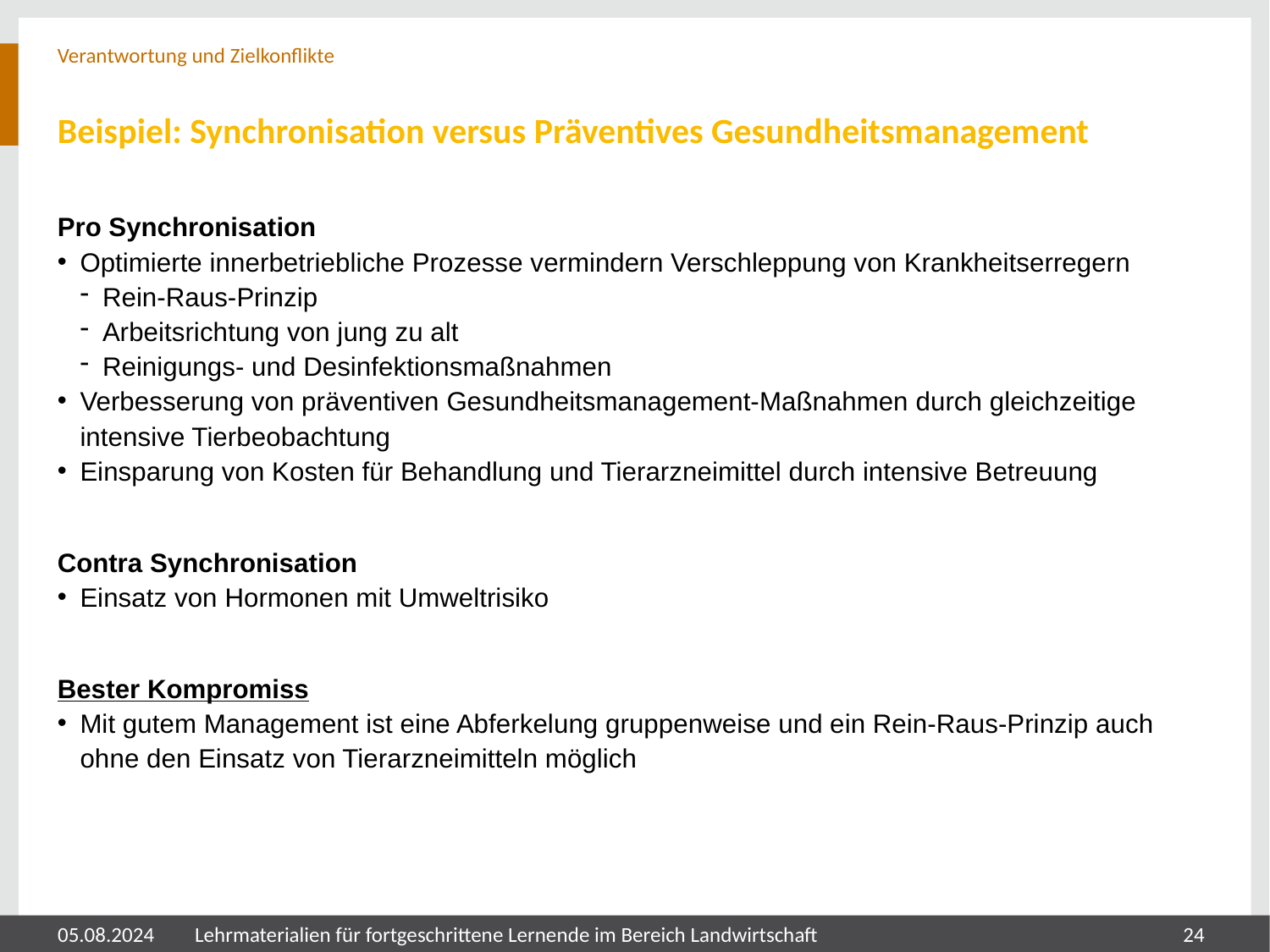

Verantwortung und Zielkonflikte
# Beispiel: Synchronisation versus Präventives Gesundheitsmanagement
Pro Synchronisation
Optimierte innerbetriebliche Prozesse vermindern Verschleppung von Krankheitserregern
Rein-Raus-Prinzip
Arbeitsrichtung von jung zu alt
Reinigungs- und Desinfektionsmaßnahmen
Verbesserung von präventiven Gesundheitsmanagement-Maßnahmen durch gleichzeitige intensive Tierbeobachtung
Einsparung von Kosten für Behandlung und Tierarzneimittel durch intensive Betreuung

Contra Synchronisation
Einsatz von Hormonen mit Umweltrisiko

Bester Kompromiss
Mit gutem Management ist eine Abferkelung gruppenweise und ein Rein-Raus-Prinzip auch ohne den Einsatz von Tierarzneimitteln möglich

05.08.2024
Lehrmaterialien für fortgeschrittene Lernende im Bereich Landwirtschaft
24